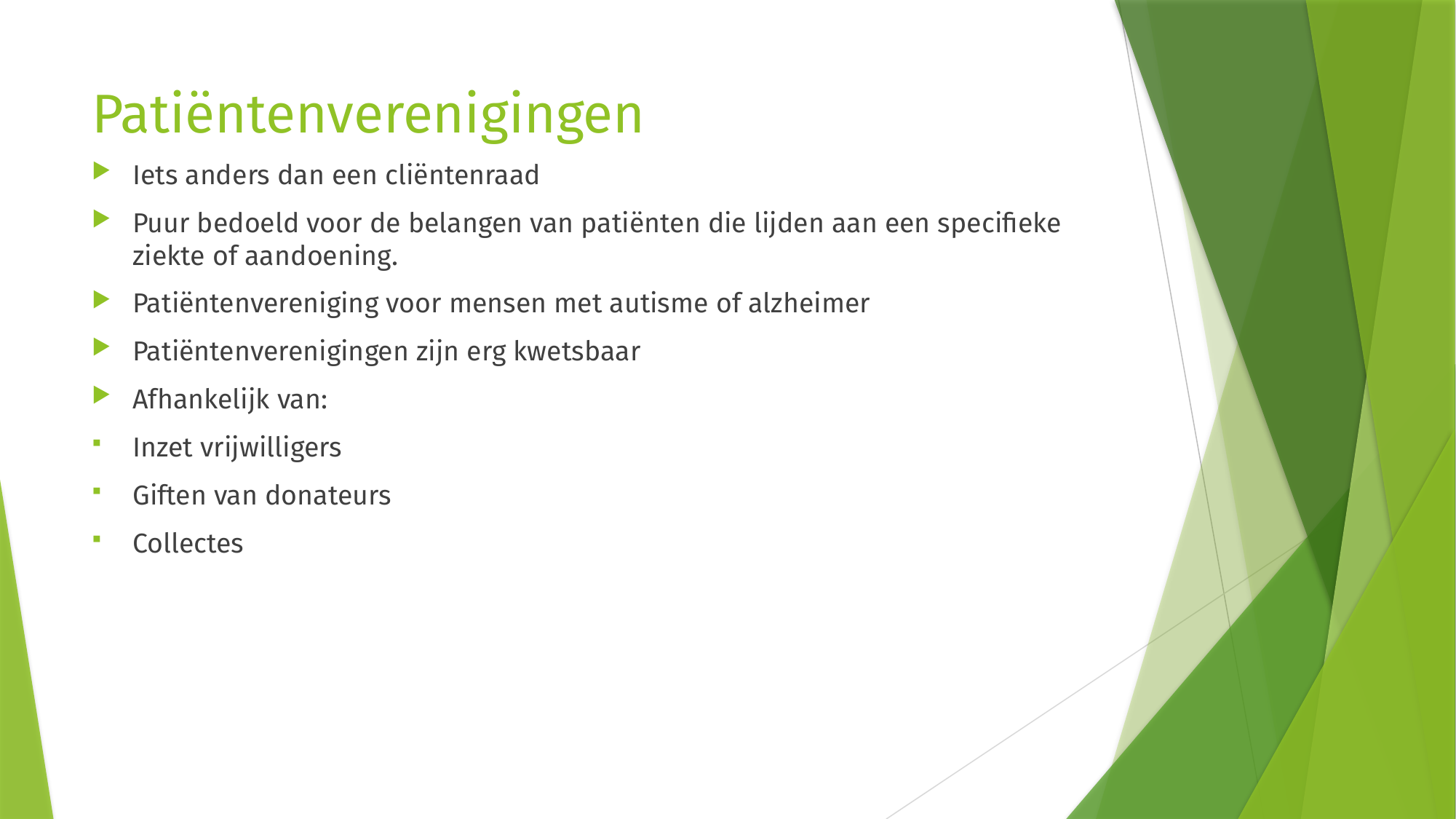

# Patiëntenverenigingen
Iets anders dan een cliëntenraad
Puur bedoeld voor de belangen van patiënten die lijden aan een specifieke ziekte of aandoening.
Patiëntenvereniging voor mensen met autisme of alzheimer
Patiëntenverenigingen zijn erg kwetsbaar
Afhankelijk van:
Inzet vrijwilligers
Giften van donateurs
Collectes